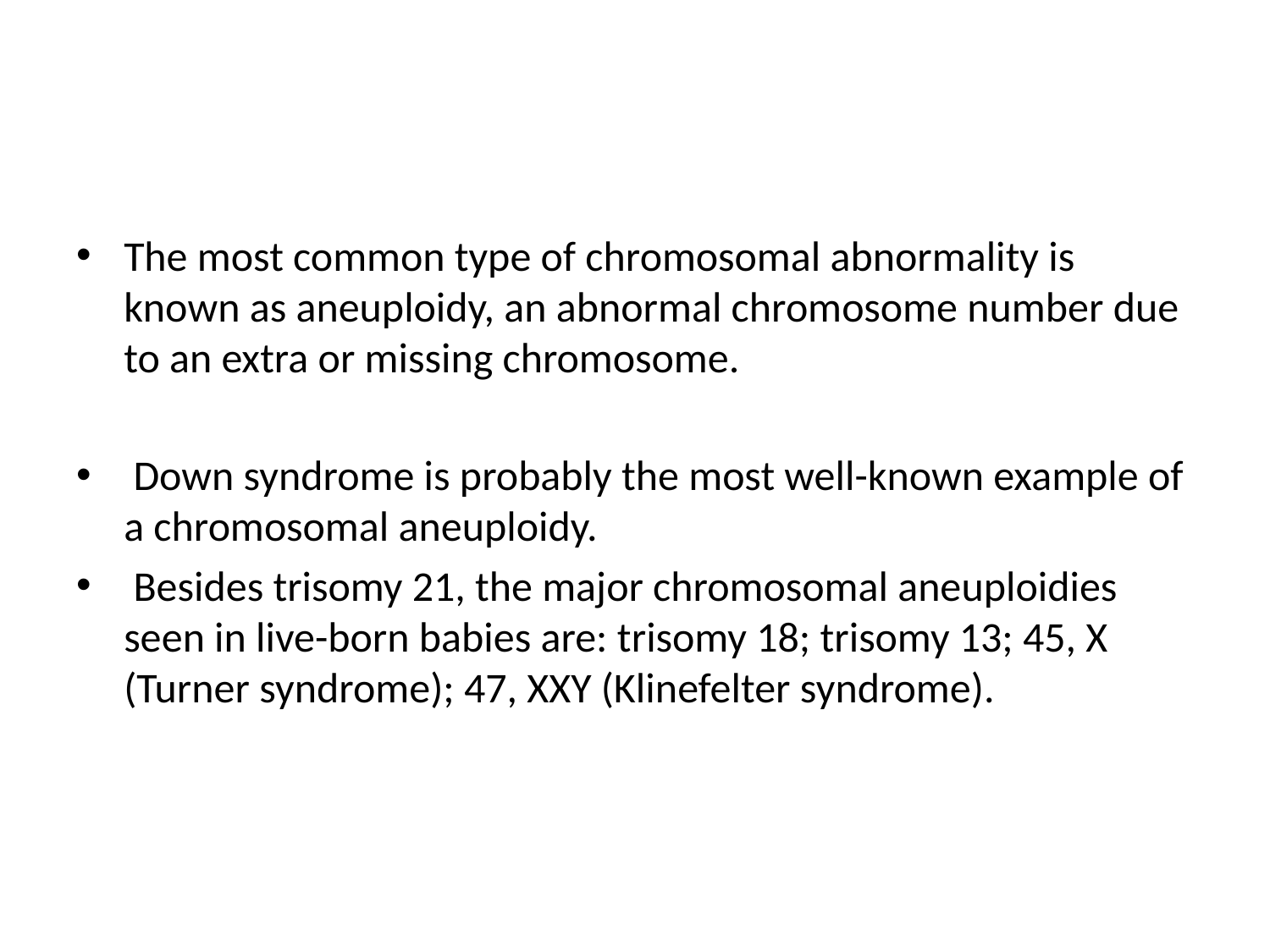

#
The most common type of chromosomal abnormality is known as aneuploidy, an abnormal chromosome number due to an extra or missing chromosome.

 Down syndrome is probably the most well-known example of a chromosomal aneuploidy.
 Besides trisomy 21, the major chromosomal aneuploidies seen in live-born babies are: trisomy 18; trisomy 13; 45, X (Turner syndrome); 47, XXY (Klinefelter syndrome).